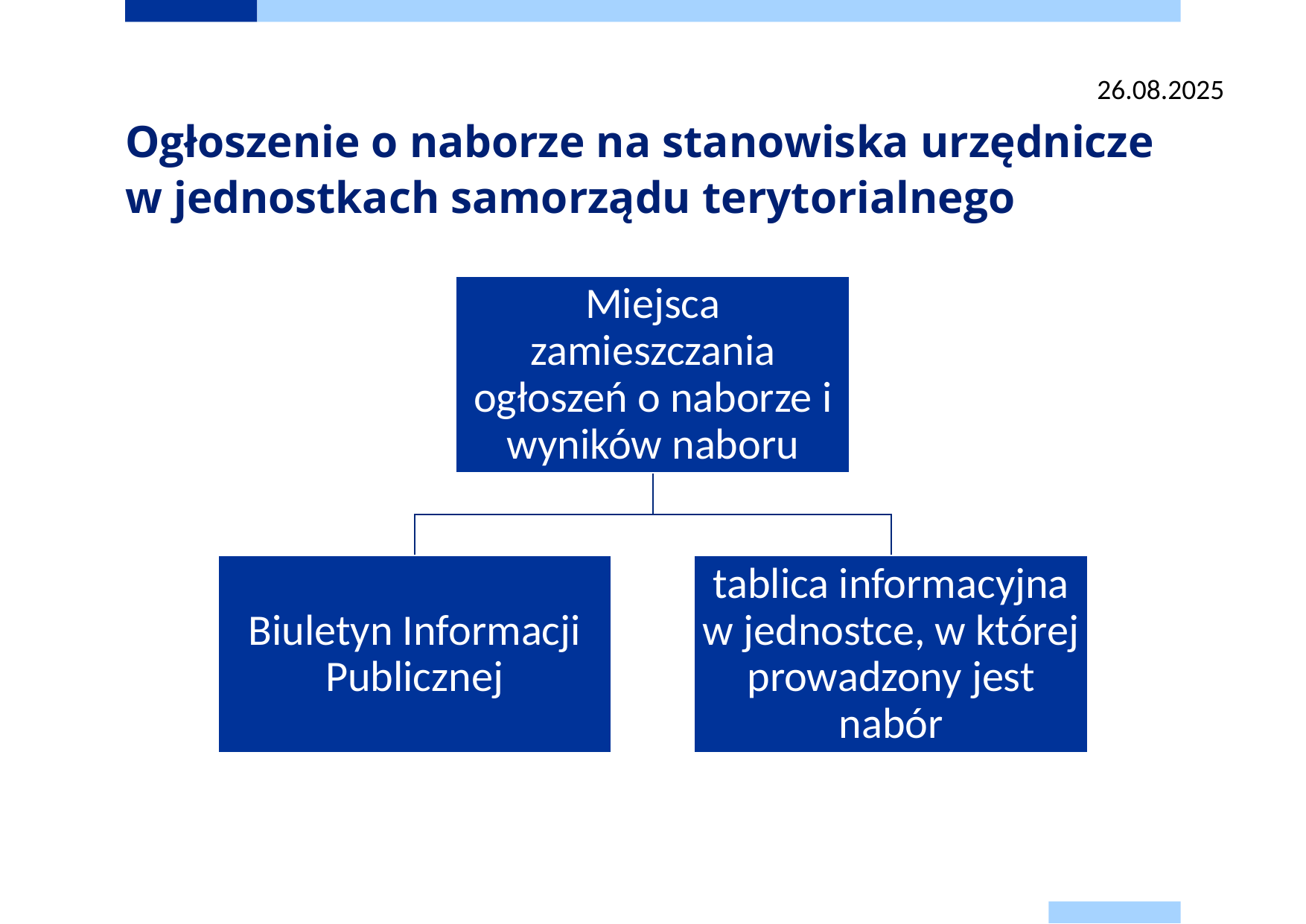

26.08.2025
# Ogłoszenie o naborze na stanowiska urzędnicze w jednostkach samorządu terytorialnego
Miejsca zamieszczania ogłoszeń o naborze i wyników naboru
Biuletyn Informacji Publicznej
tablica informacyjna w jednostce, w której prowadzony jest nabór